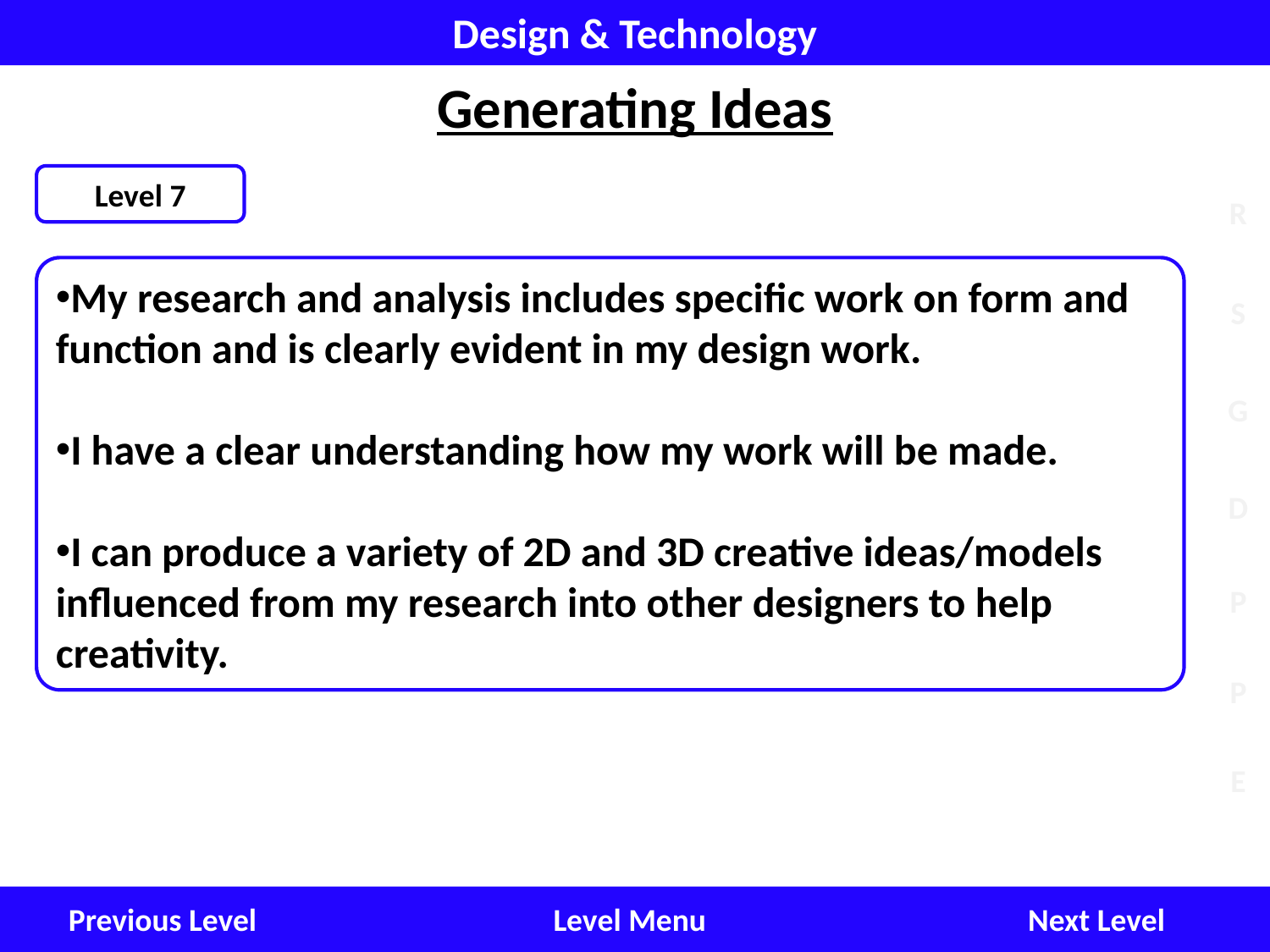

Design & Technology
Generating Ideas
Level 7
My research and analysis includes specific work on form and function and is clearly evident in my design work.

I have a clear understanding how my work will be made.

I can produce a variety of 2D and 3D creative ideas/models influenced from my research into other designers to help creativity.

Next Level
Level Menu
Previous Level